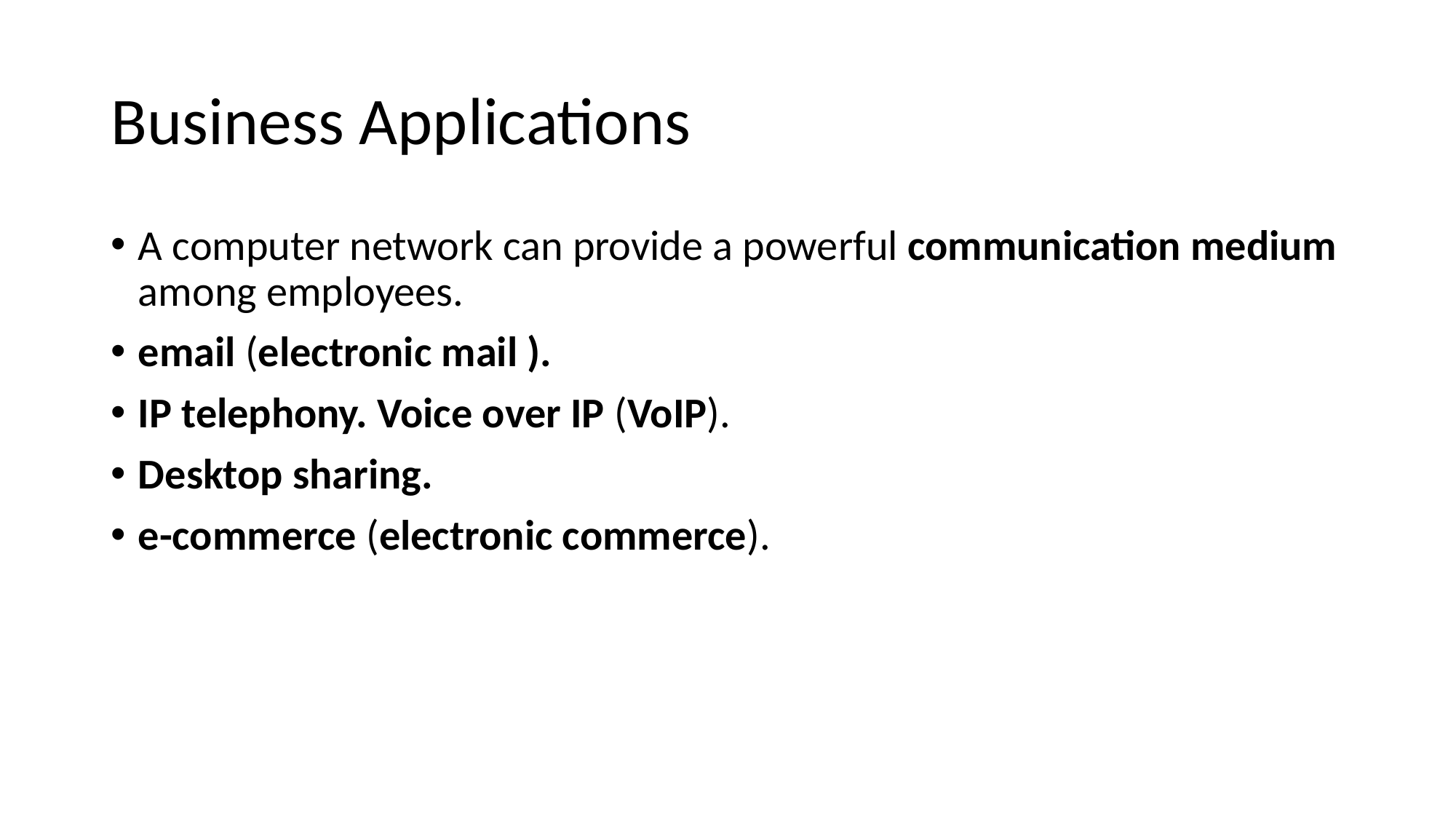

# Business Applications
A computer network can provide a powerful communication medium among employees.
email (electronic mail ).
IP telephony. Voice over IP (VoIP).
Desktop sharing.
e-commerce (electronic commerce).